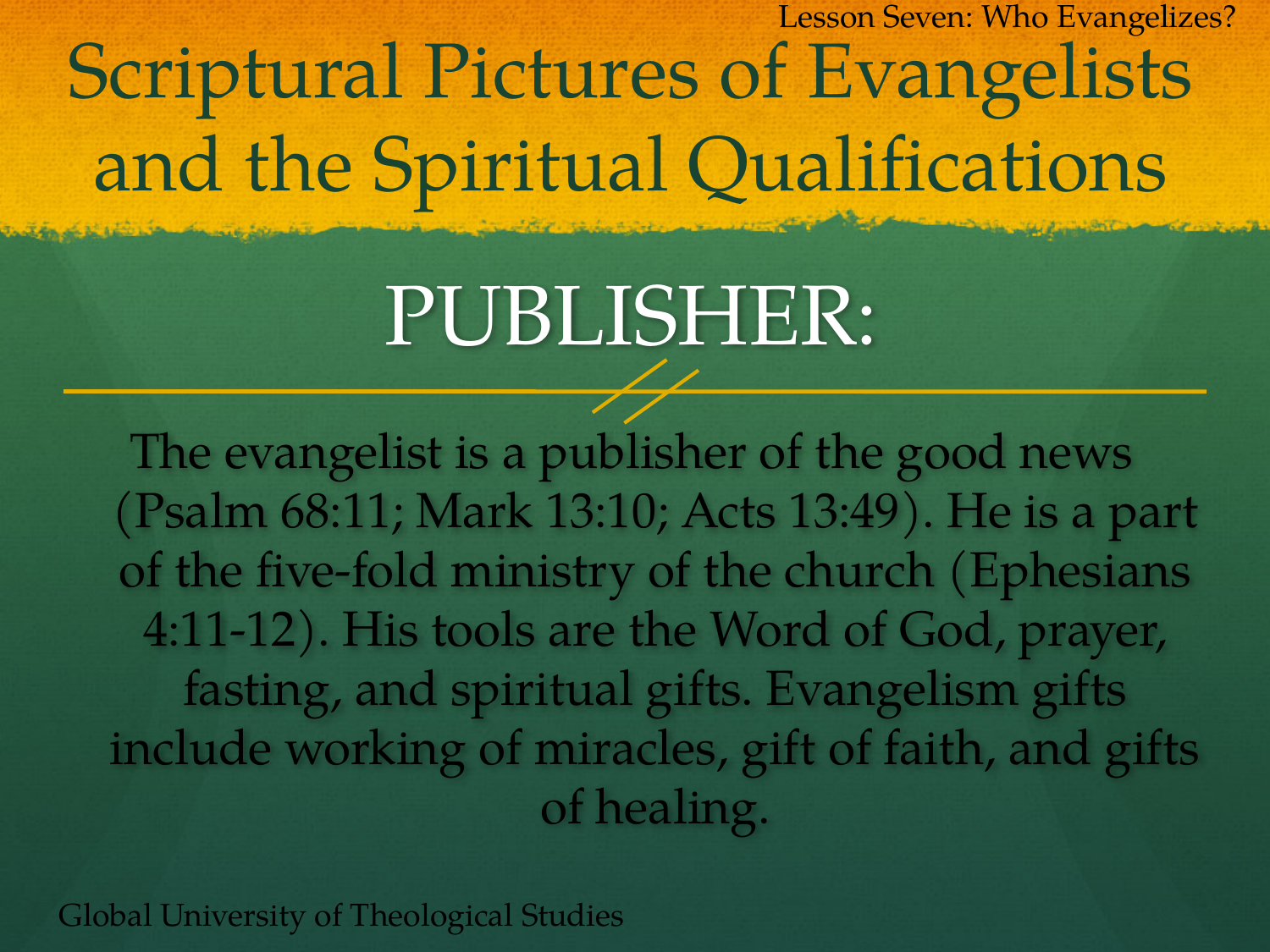

Lesson Seven: Who Evangelizes?

# Scriptural Pictures of Evangelists and the Spiritual Qualifications
PUBLISHER:
The evangelist is a publisher of the good news (Psalm 68:11; Mark 13:10; Acts 13:49). He is a part of the five-fold ministry of the church (Ephesians 4:11-12). His tools are the Word of God, prayer, fasting, and spiritual gifts. Evangelism gifts include working of miracles, gift of faith, and gifts of healing.
Global University of Theological Studies